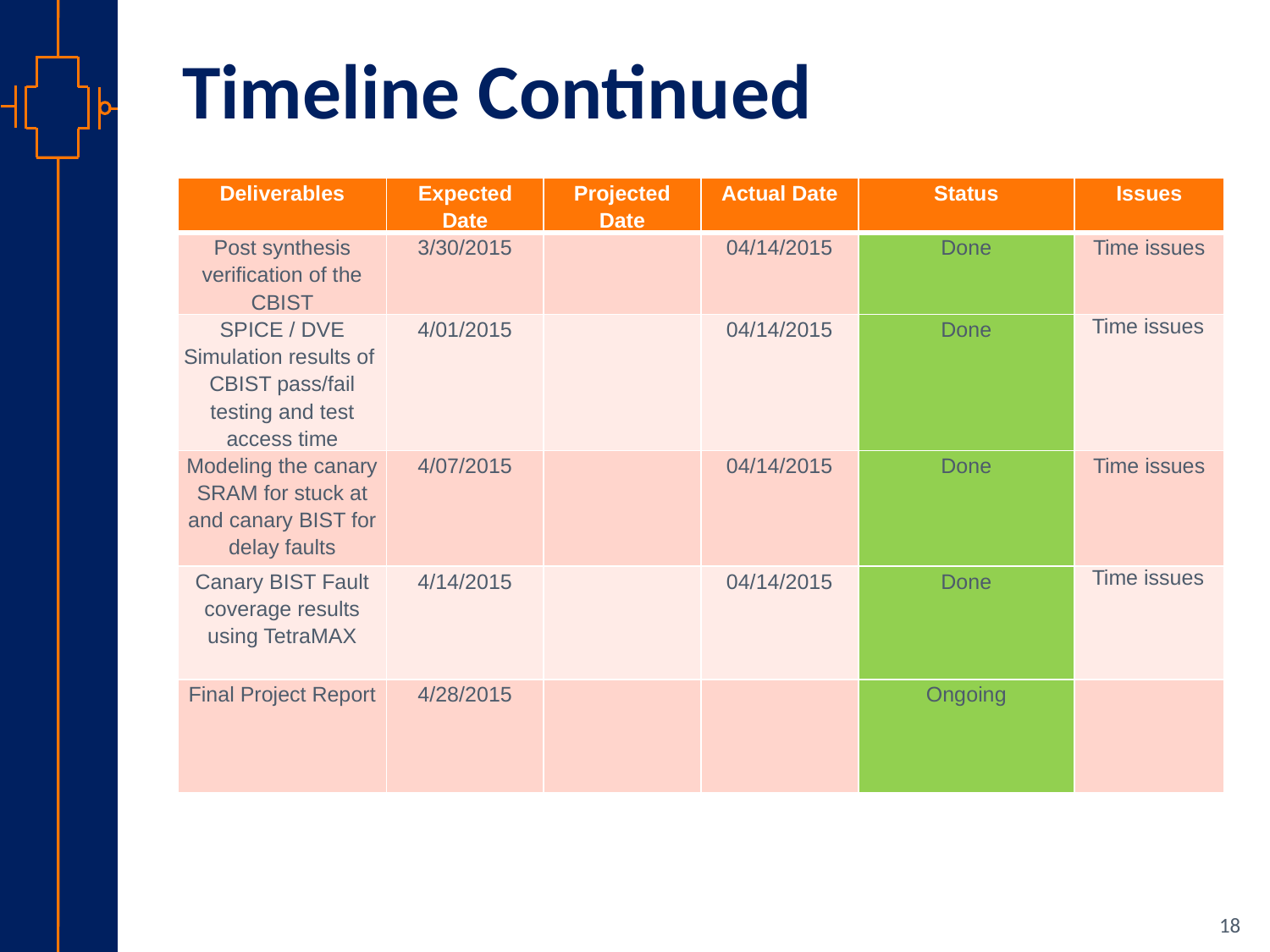

# Timeline Continued
| Deliverables | Expected Date | Projected Date | Actual Date | Status | Issues |
| --- | --- | --- | --- | --- | --- |
| Post synthesis verification of the CBIST | 3/30/2015 |  | 04/14/2015 | Done | Time issues |
| SPICE / DVE Simulation results of CBIST pass/fail testing and test access time | 4/01/2015 |  | 04/14/2015 | Done | Time issues |
| Modeling the canary SRAM for stuck at and canary BIST for delay faults | 4/07/2015 |  | 04/14/2015 | Done | Time issues |
| Canary BIST Fault coverage results using TetraMAX | 4/14/2015 |  | 04/14/2015 | Done | Time issues |
| Final Project Report | 4/28/2015 |  |  | Ongoing |  |
18